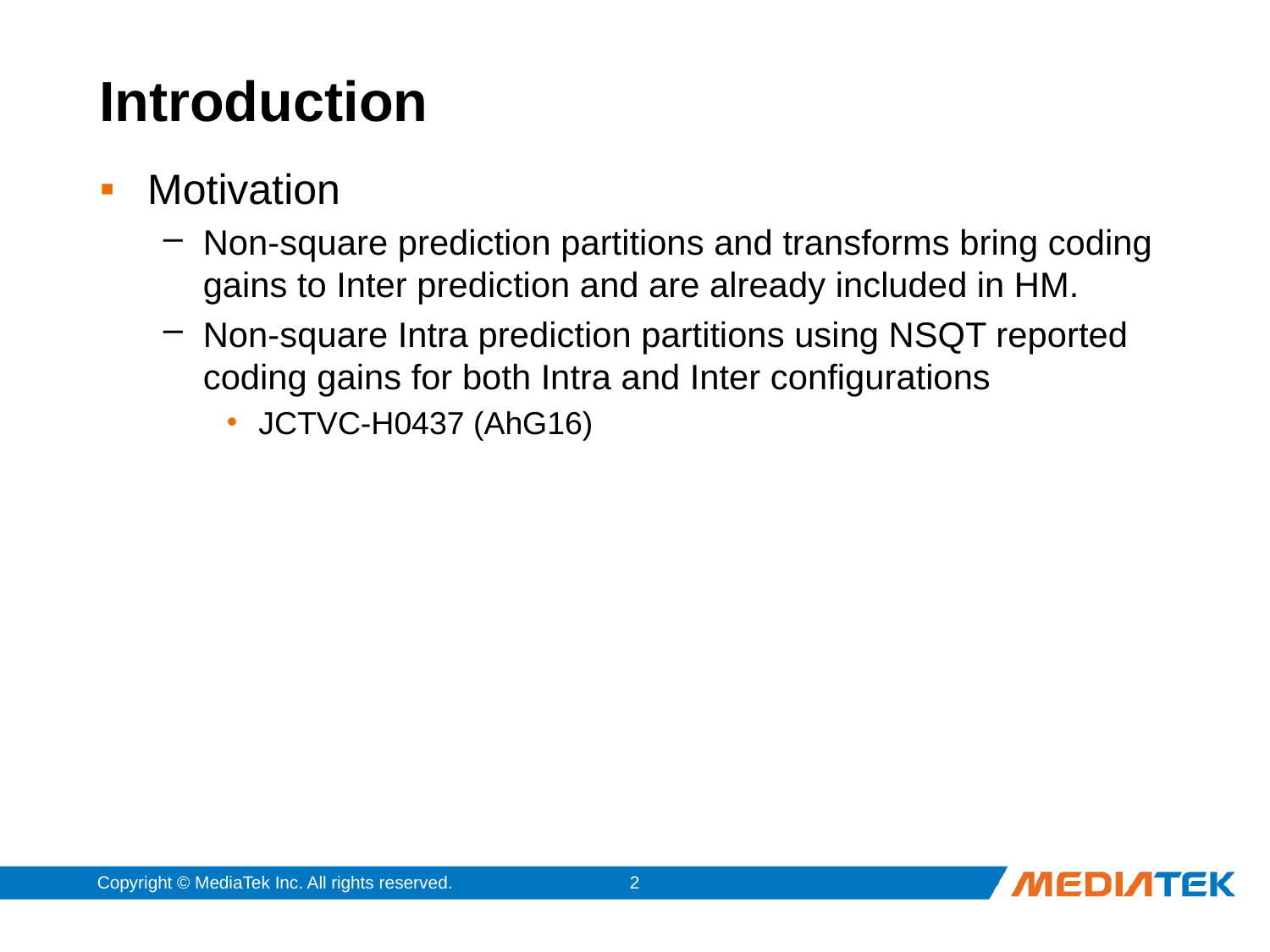

# Introduction
Motivation
Non-square prediction partitions and transforms bring coding gains to Inter prediction and are already included in HM.
Non-square Intra prediction partitions using NSQT reported coding gains for both Intra and Inter configurations
JCTVC-H0437 (AhG16)

Copyright © MediaTek Inc. All rights reserved.
2